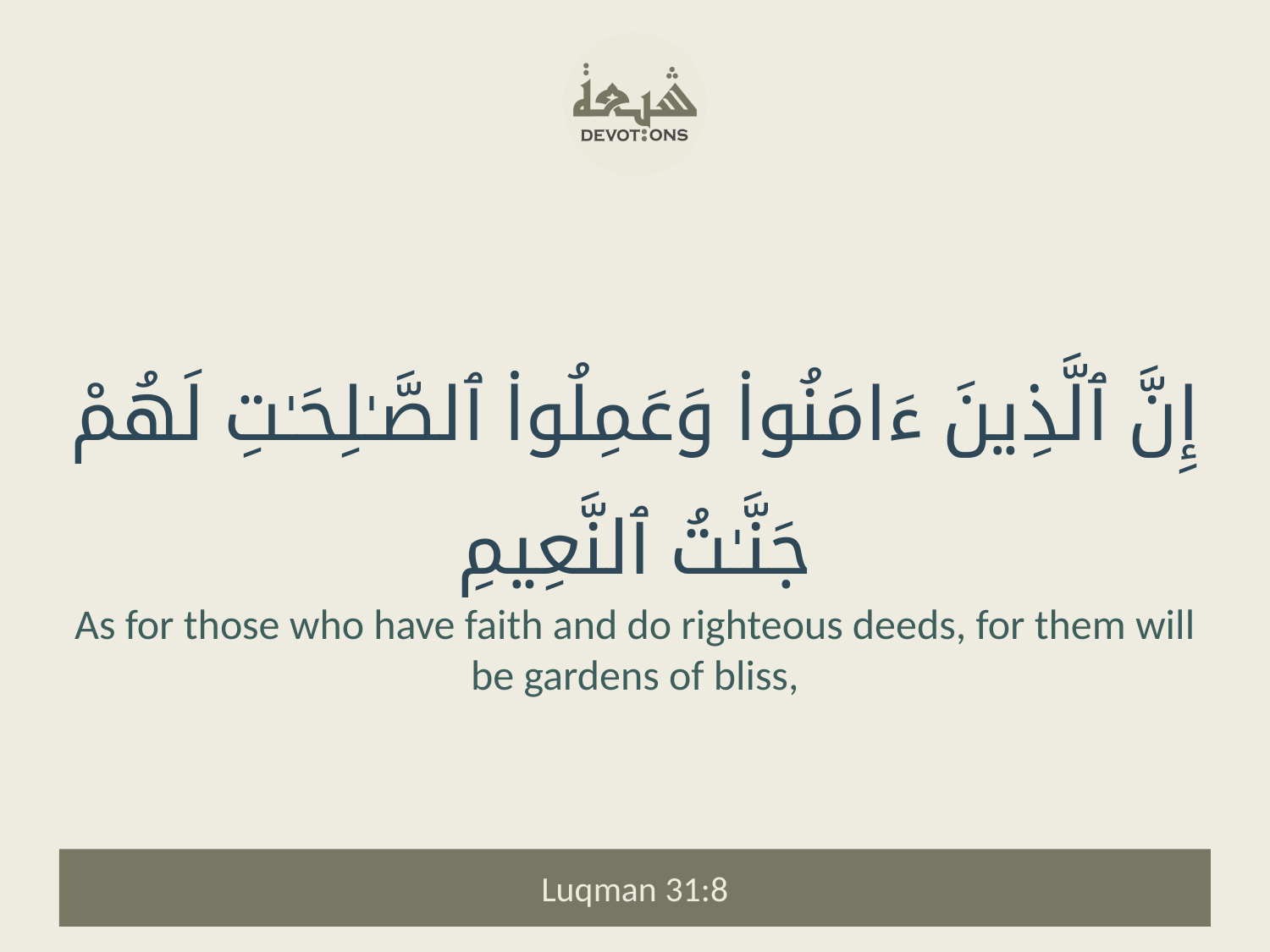

إِنَّ ٱلَّذِينَ ءَامَنُوا۟ وَعَمِلُوا۟ ٱلصَّـٰلِحَـٰتِ لَهُمْ جَنَّـٰتُ ٱلنَّعِيمِ
As for those who have faith and do righteous deeds, for them will be gardens of bliss,
Luqman 31:8